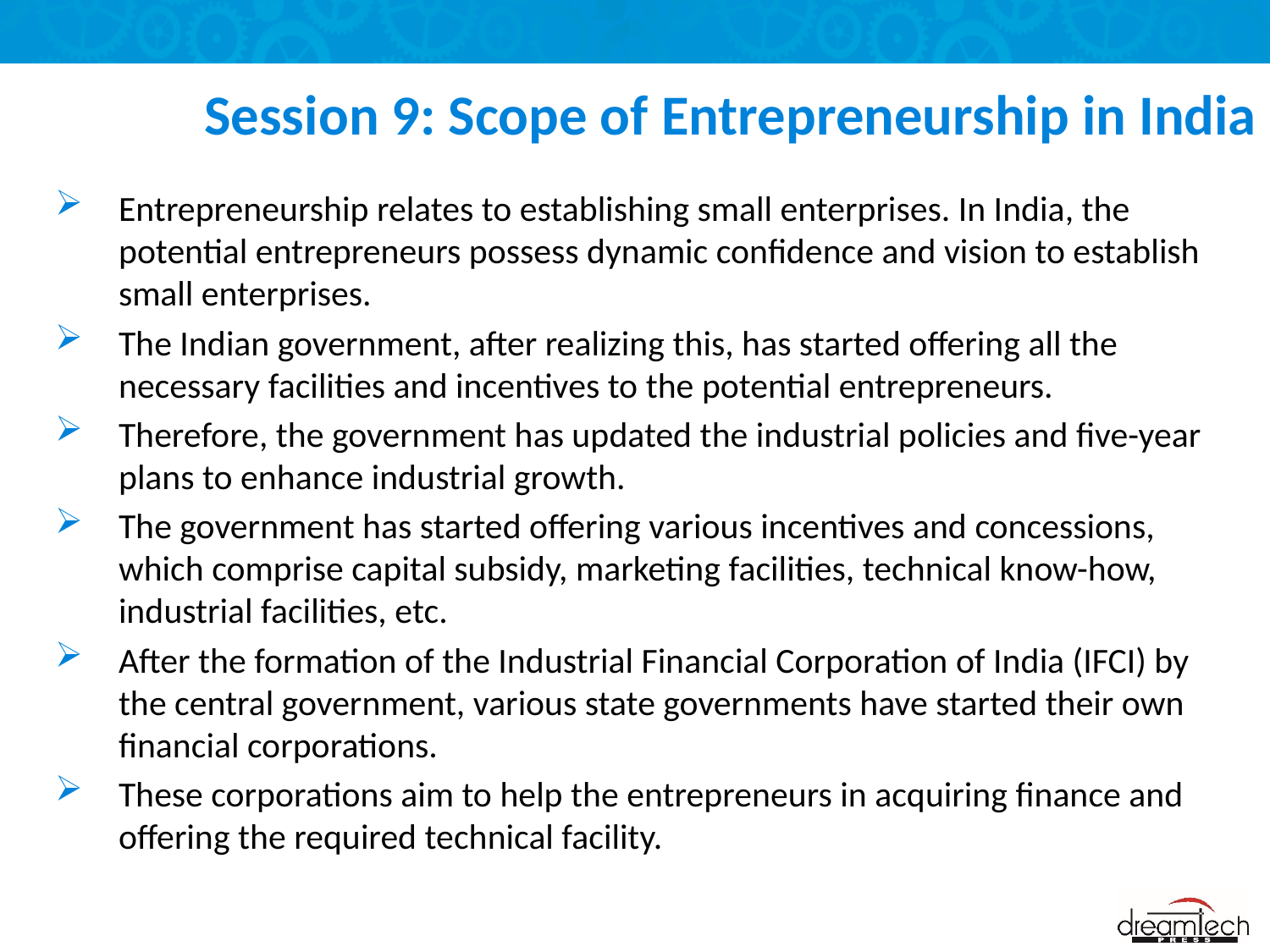

# Session 9: Scope of Entrepreneurship in India
Entrepreneurship relates to establishing small enterprises. In India, the potential entrepreneurs possess dynamic confidence and vision to establish small enterprises.
The Indian government, after realizing this, has started offering all the necessary facilities and incentives to the potential entrepreneurs.
Therefore, the government has updated the industrial policies and five-year plans to enhance industrial growth.
The government has started offering various incentives and concessions, which comprise capital subsidy, marketing facilities, technical know-how, industrial facilities, etc.
After the formation of the Industrial Financial Corporation of India (IFCI) by the central government, various state governments have started their own financial corporations.
These corporations aim to help the entrepreneurs in acquiring finance and offering the required technical facility.